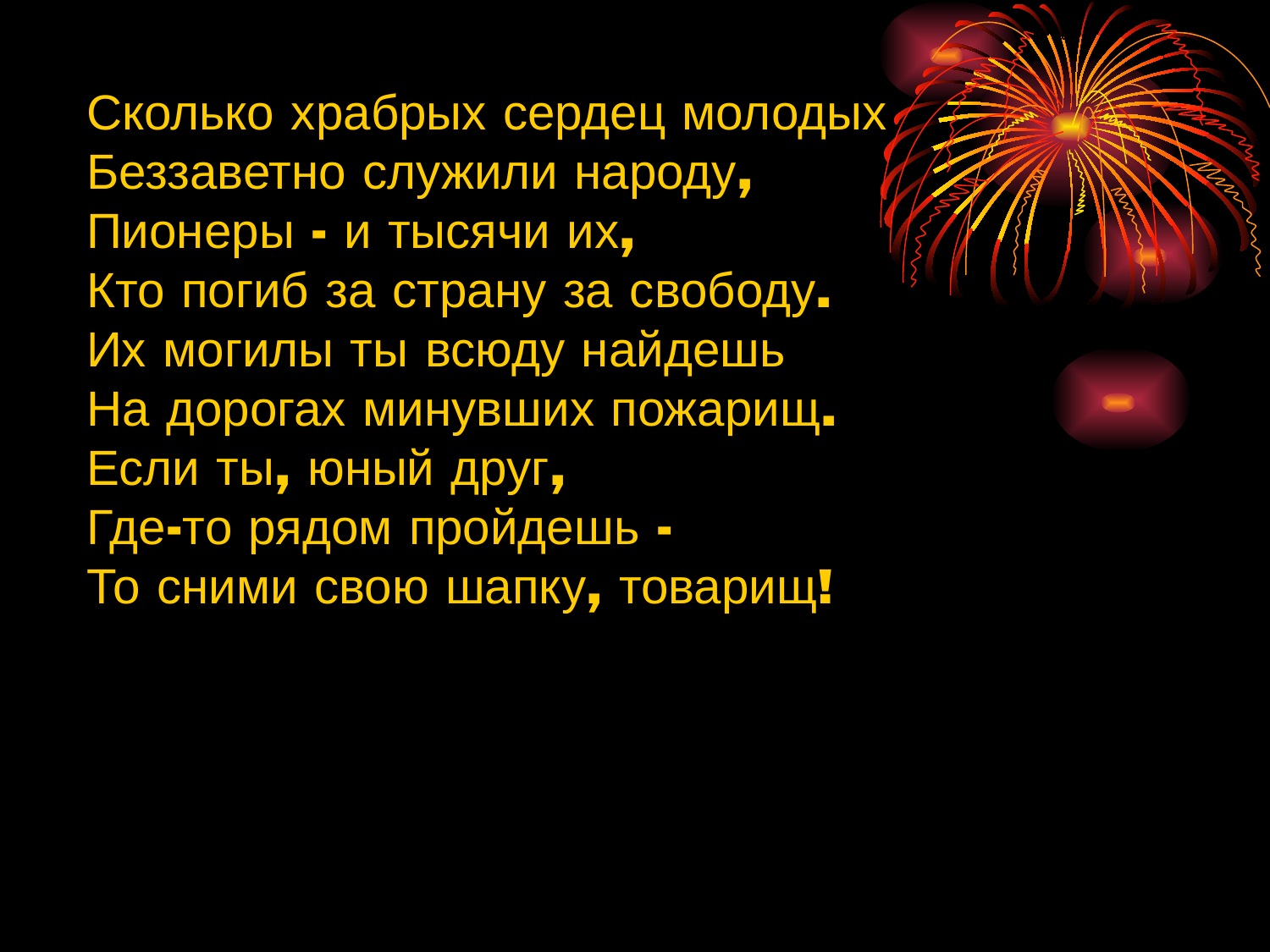

Сколько храбрых сердец молодых
Беззаветно служили народу,
Пионеры - и тысячи их,
Кто погиб за страну за свободу.
Их могилы ты всюду найдешь
На дорогах минувших пожарищ.
Если ты, юный друг,
Где-то рядом пройдешь -
То сними свою шапку, товарищ!